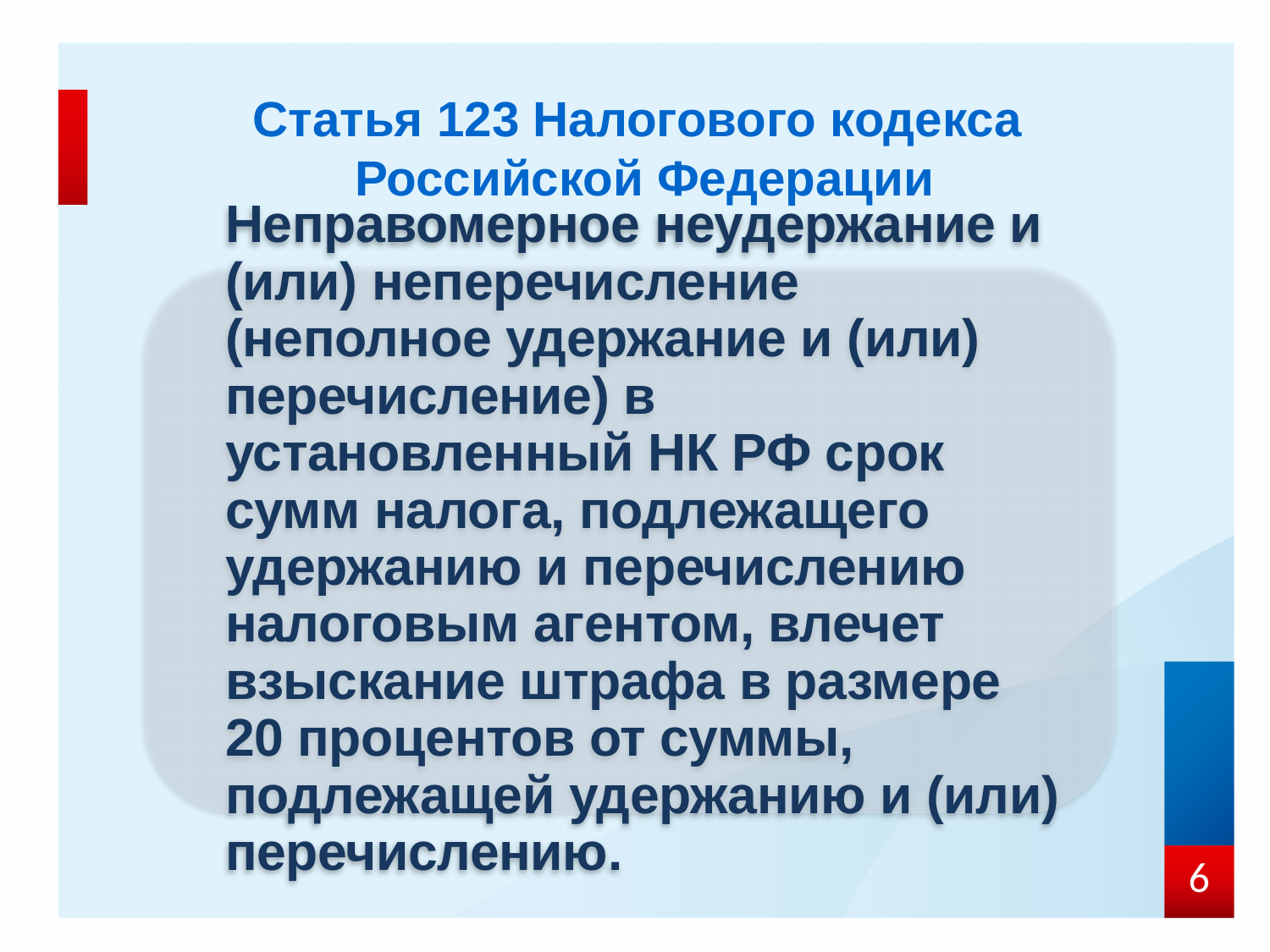

# Статья 123 Налогового кодекса Российской Федерации
Неправомерное неудержание и (или) неперечисление (неполное удержание и (или) перечисление) в установленный НК РФ срок сумм налога, подлежащего удержанию и перечислению налоговым агентом, влечет взыскание штрафа в размере 20 процентов от суммы, подлежащей удержанию и (или) перечислению.
6